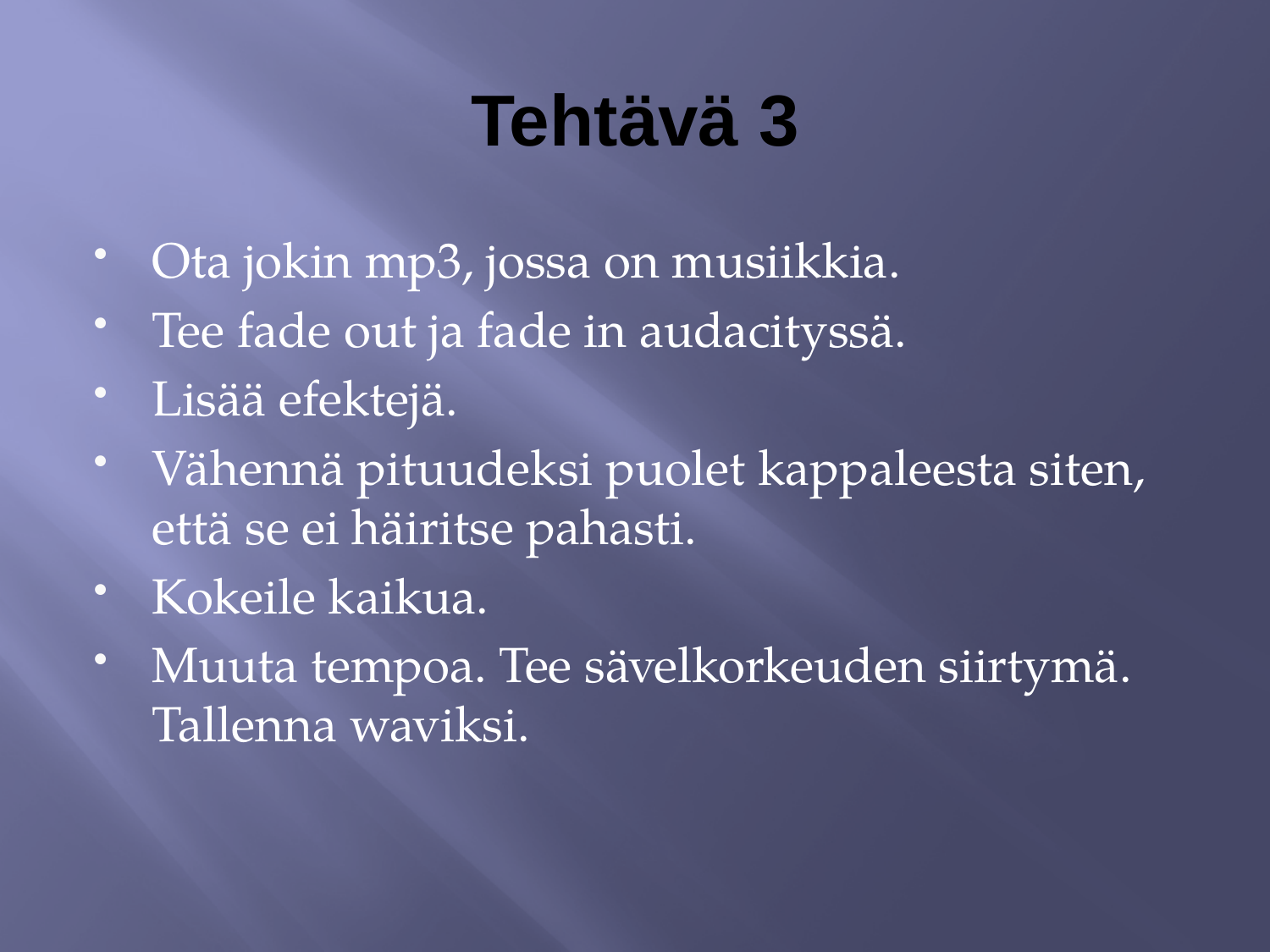

# Tehtävä 3
Ota jokin mp3, jossa on musiikkia.
Tee fade out ja fade in audacityssä.
Lisää efektejä.
Vähennä pituudeksi puolet kappaleesta siten, että se ei häiritse pahasti.
Kokeile kaikua.
Muuta tempoa. Tee sävelkorkeuden siirtymä.
Tallenna waviksi.